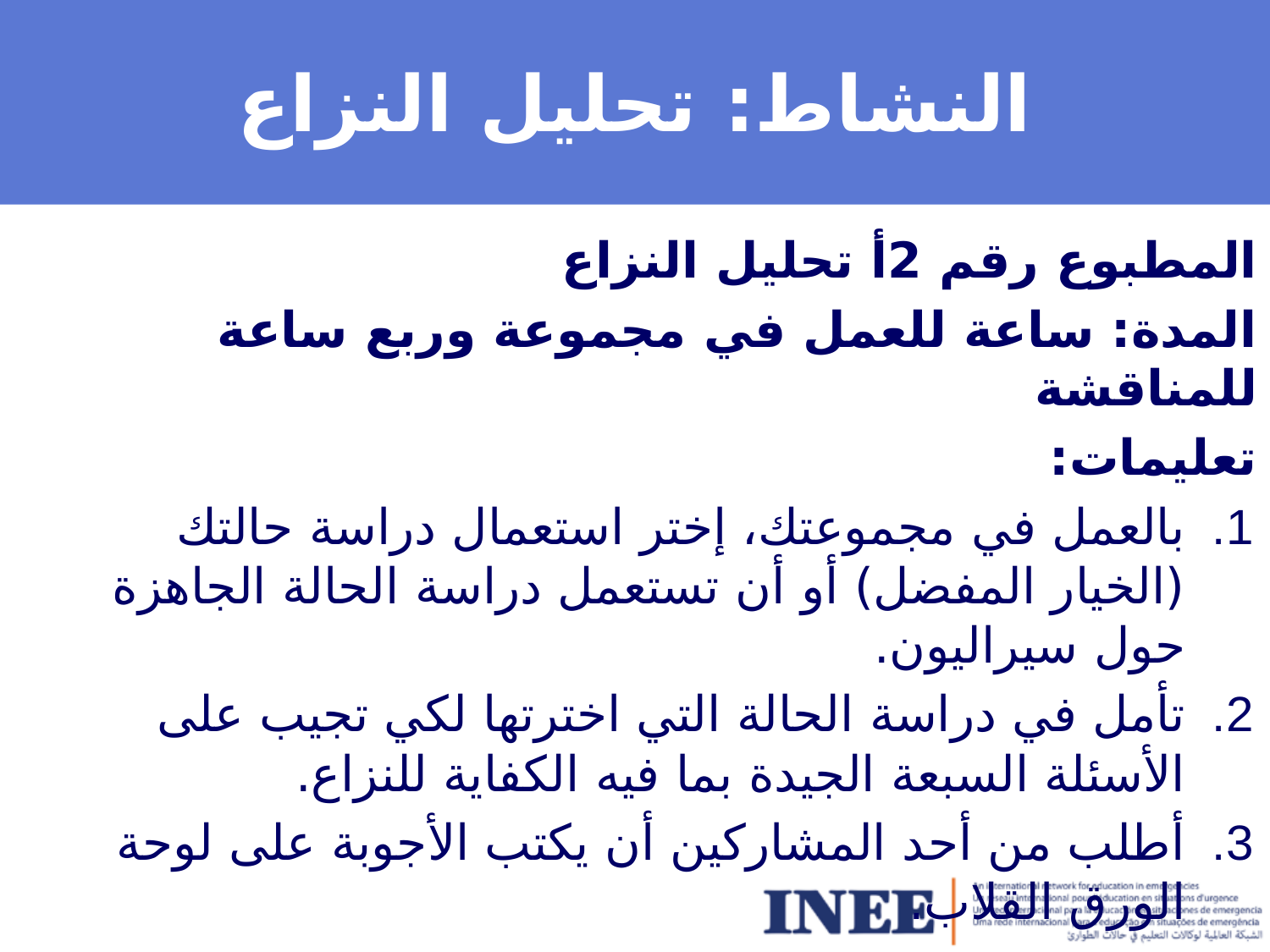

# النشاط: تحليل النزاع
المطبوع رقم 2أ تحليل النزاع
المدة: ساعة للعمل في مجموعة وربع ساعة للمناقشة
تعليمات:
بالعمل في مجموعتك، إختر استعمال دراسة حالتك (الخيار المفضل) أو أن تستعمل دراسة الحالة الجاهزة حول سيراليون.
تأمل في دراسة الحالة التي اخترتها لكي تجيب على الأسئلة السبعة الجيدة بما فيه الكفاية للنزاع.
أطلب من أحد المشاركين أن يكتب الأجوبة على لوحة الورق القلاب.